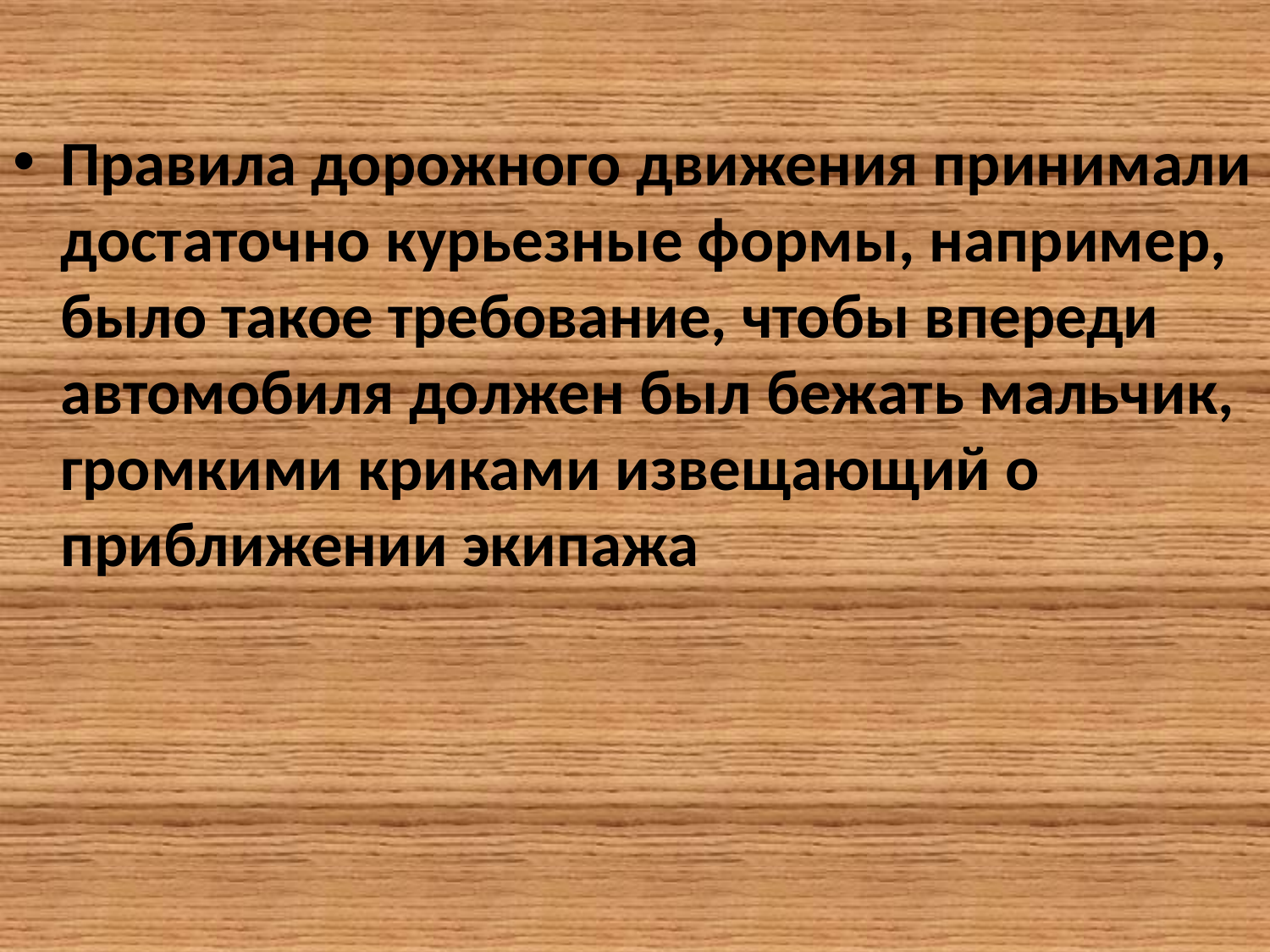

Правила дорожного движения принимали достаточно курьезные формы, например, было такое требование, чтобы впереди автомобиля должен был бежать мальчик, громкими криками извещающий о приближении экипажа